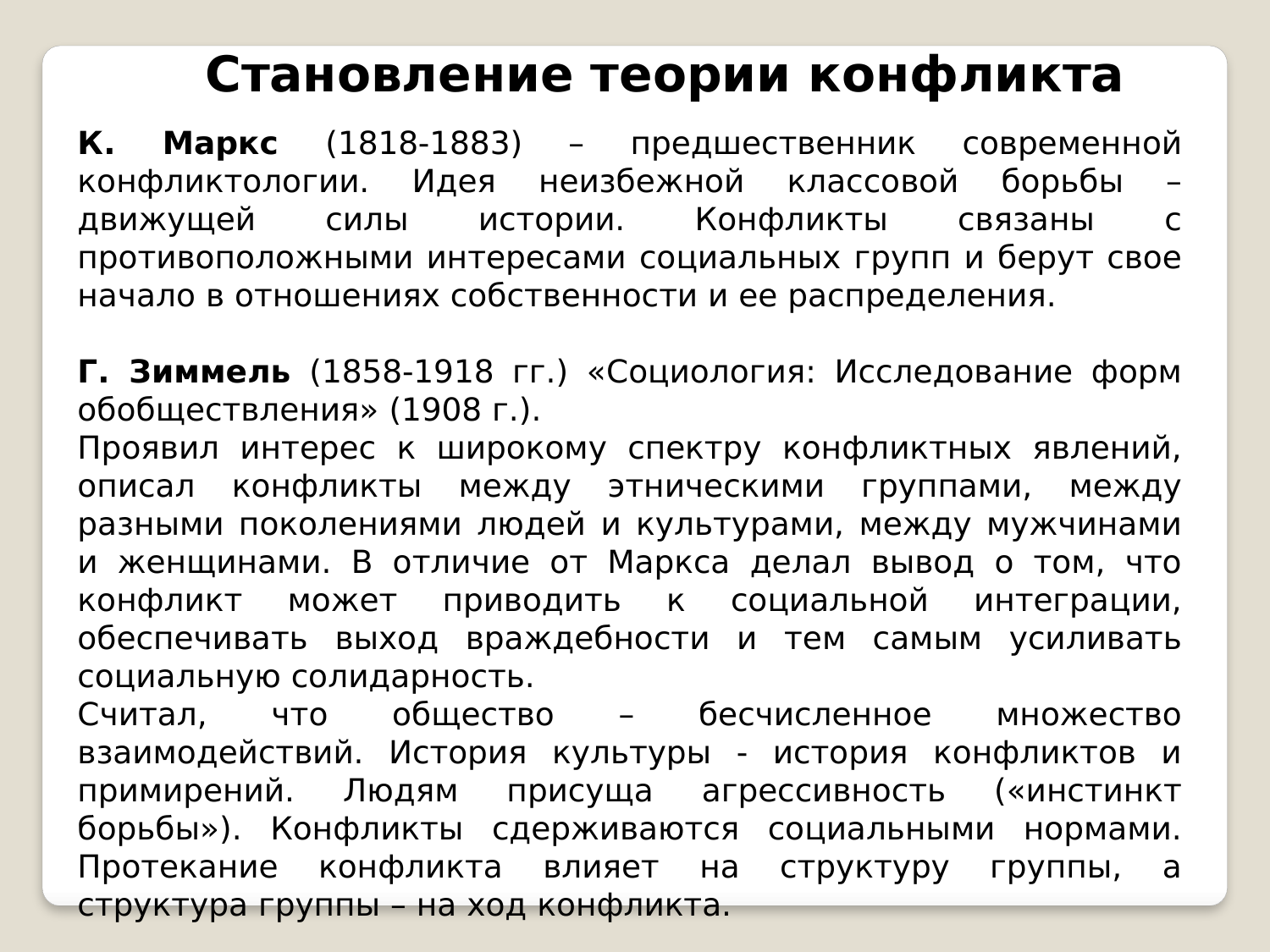

Становление теории конфликта
К. Маркс (1818-1883) – предшественник современной конфликтологии. Идея неизбежной классовой борьбы – движущей силы истории. Конфликты связаны с противоположными интересами социальных групп и берут свое начало в отношениях собственности и ее распределения.

Г. Зиммель (1858-1918 гг.) «Социология: Исследование форм обобществления» (1908 г.).
Проявил интерес к широкому спектру конфликтных явлений, описал конфликты между этническими группами, между разными поколениями людей и культурами, между мужчинами и женщинами. В отличие от Маркса делал вывод о том, что конфликт может приводить к социальной интеграции, обеспечивать выход враждебности и тем самым усиливать социальную солидарность.
Считал, что общество – бесчисленное множество взаимодействий. История культуры - история конфликтов и примирений. Людям присуща агрессивность («инстинкт борьбы»). Конфликты сдерживаются социальными нормами. Протекание конфликта влияет на структуру группы, а структура группы – на ход конфликта.